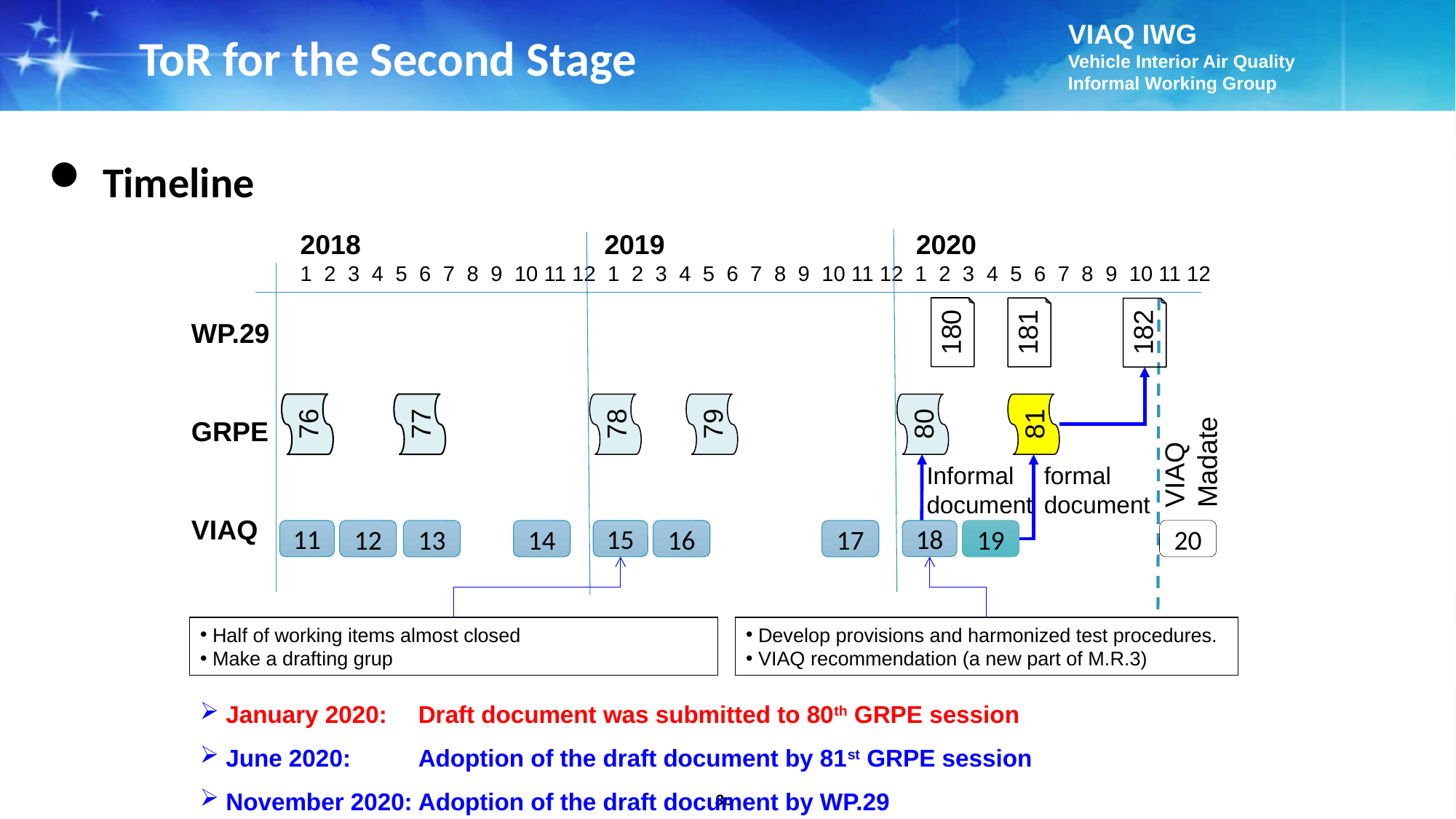

ToR for the Second Stage
 Timeline
2018                                2019                                 2020
1  2  3  4  5  6  7  8  9  10 11 12  1  2  3  4  5  6  7  8  9  10 11 12  1  2  3  4  5  6  7  8  9  10 11 12
180
181
WP.29

GRPE

VIAQ
182
VIAQ Madate
76
77
78
79
80
81
formal
document
Informal
document
11
12
13
14
15
16
17
18
19
20
 Half of working items almost closed
 Make a drafting grup
 Develop provisions and harmonized test procedures.
 VIAQ recommendation (a new part of M.R.3)
 January 2020: 	Draft document was submitted to 80th GRPE session
 June 2020: 	Adoption of the draft document by 81st GRPE session
 November 2020: Adoption of the draft document by WP.29